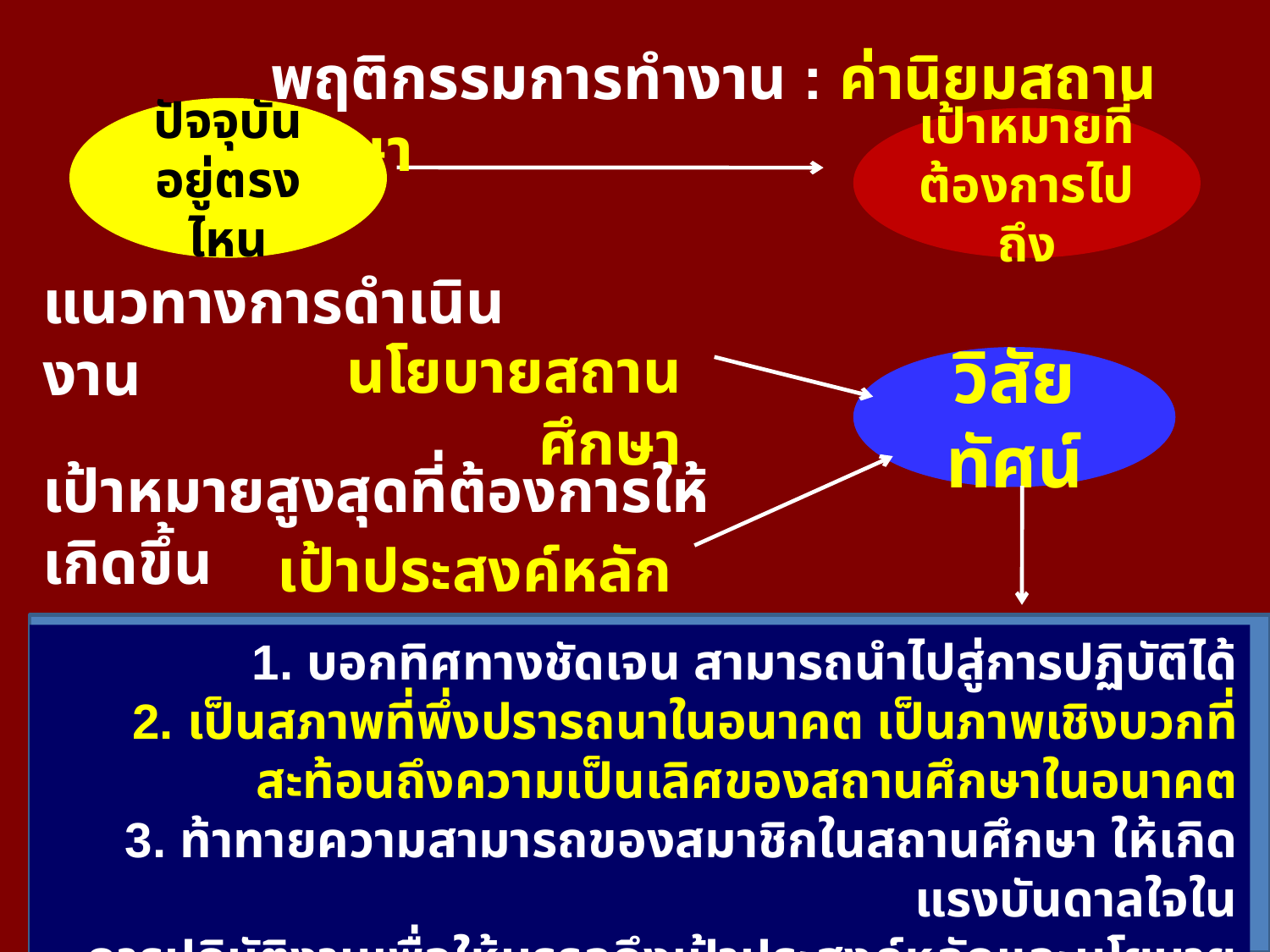

พฤติกรรมการทำงาน : ค่านิยมสถานศึกษา
ปัจจุบันอยู่ตรงไหน
เป้าหมายที่ต้องการไปถึง
แนวทางการดำเนินงาน
นโยบายสถานศึกษา
วิสัยทัศน์
เป้าหมายสูงสุดที่ต้องการให้เกิดขึ้น
เป้าประสงค์หลัก

1. บอกทิศทางชัดเจน สามารถนำไปสู่การปฏิบัติได้
2. เป็นสภาพที่พึ่งปรารถนาในอนาคต เป็นภาพเชิงบวกที่สะท้อนถึงความเป็นเลิศของสถานศึกษาในอนาคต
3. ท้าทายความสามารถของสมาชิกในสถานศึกษา ให้เกิดแรงบันดาลใจใน
การปฏิบัติงานเพื่อให้บรรลุถึงเป้าประสงค์หลักและนโยบายของสถานศึกษา